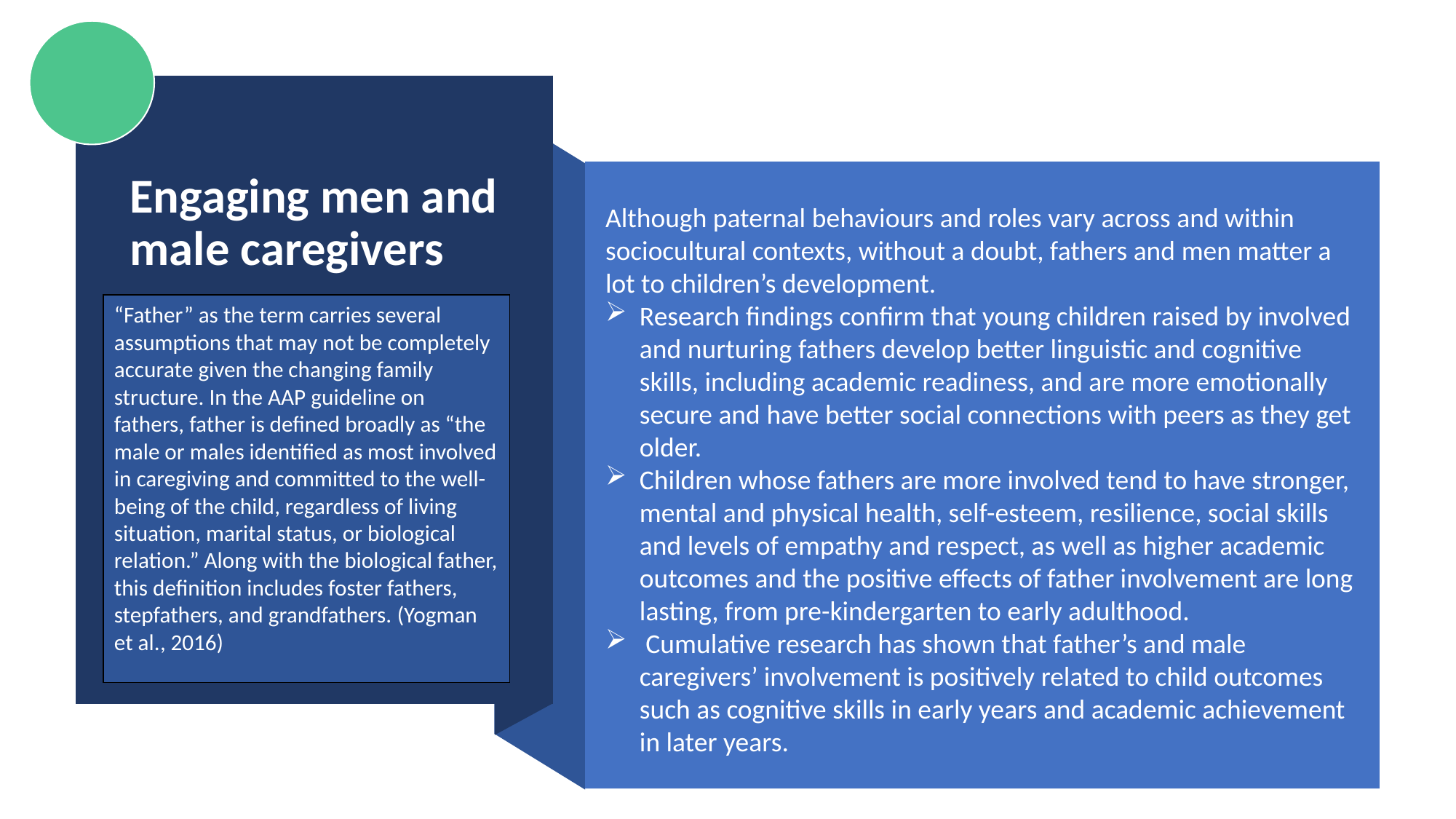

Engaging men and male caregivers

Although paternal behaviours and roles vary across and within sociocultural contexts, without a doubt, fathers and men matter a lot to children’s development.
Research findings confirm that young children raised by involved and nurturing fathers develop better linguistic and cognitive skills, including academic readiness, and are more emotionally secure and have better social connections with peers as they get older.
Children whose fathers are more involved tend to have stronger, mental and physical health, self-esteem, resilience, social skills and levels of empathy and respect, as well as higher academic outcomes and the positive effects of father involvement are long lasting, from pre-kindergarten to early adulthood.
 Cumulative research has shown that father’s and male caregivers’ involvement is positively related to child outcomes such as cognitive skills in early years and academic achievement in later years.
“Father” as the term carries several assumptions that may not be completely accurate given the changing family structure. In the AAP guideline on fathers, father is defined broadly as “the male or males identified as most involved in caregiving and committed to the well-being of the child, regardless of living situation, marital status, or biological relation.” Along with the biological father, this definition includes foster fathers, stepfathers, and grandfathers. (Yogman et al., 2016)